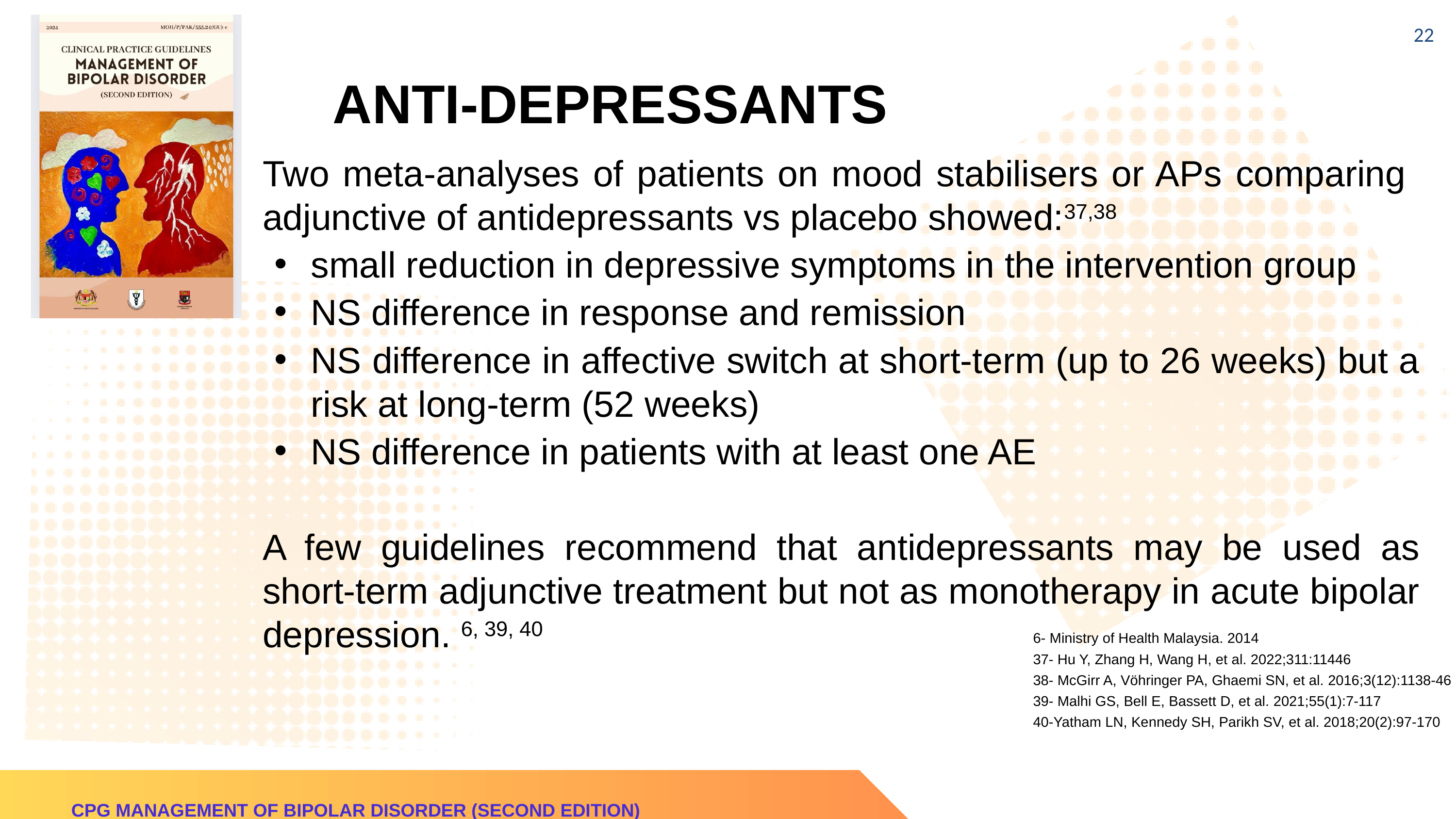

22
ANTI-DEPRESSANTS

Two meta-analyses of patients on mood stabilisers or APs comparing  adjunctive of antidepressants vs placebo showed:37,38
small reduction in depressive symptoms in the intervention group
NS difference in response and remission
NS difference in affective switch at short-term (up to 26 weeks) but a risk at long-term (52 weeks)
NS difference in patients with at least one AE

A few guidelines recommend that antidepressants may be used as short-term adjunctive treatment but not as monotherapy in acute bipolar depression. 6, 39, 40

6- Ministry of Health Malaysia. 2014
37- Hu Y, Zhang H, Wang H, et al. 2022;311:11446
38- McGirr A, Vöhringer PA, Ghaemi SN, et al. 2016;3(12):1138-46
39- Malhi GS, Bell E, Bassett D, et al. 2021;55(1):7-117
40-Yatham LN, Kennedy SH, Parikh SV, et al. 2018;20(2):97-170

CPG MANAGEMENT OF BIPOLAR DISORDER (SECOND EDITION)